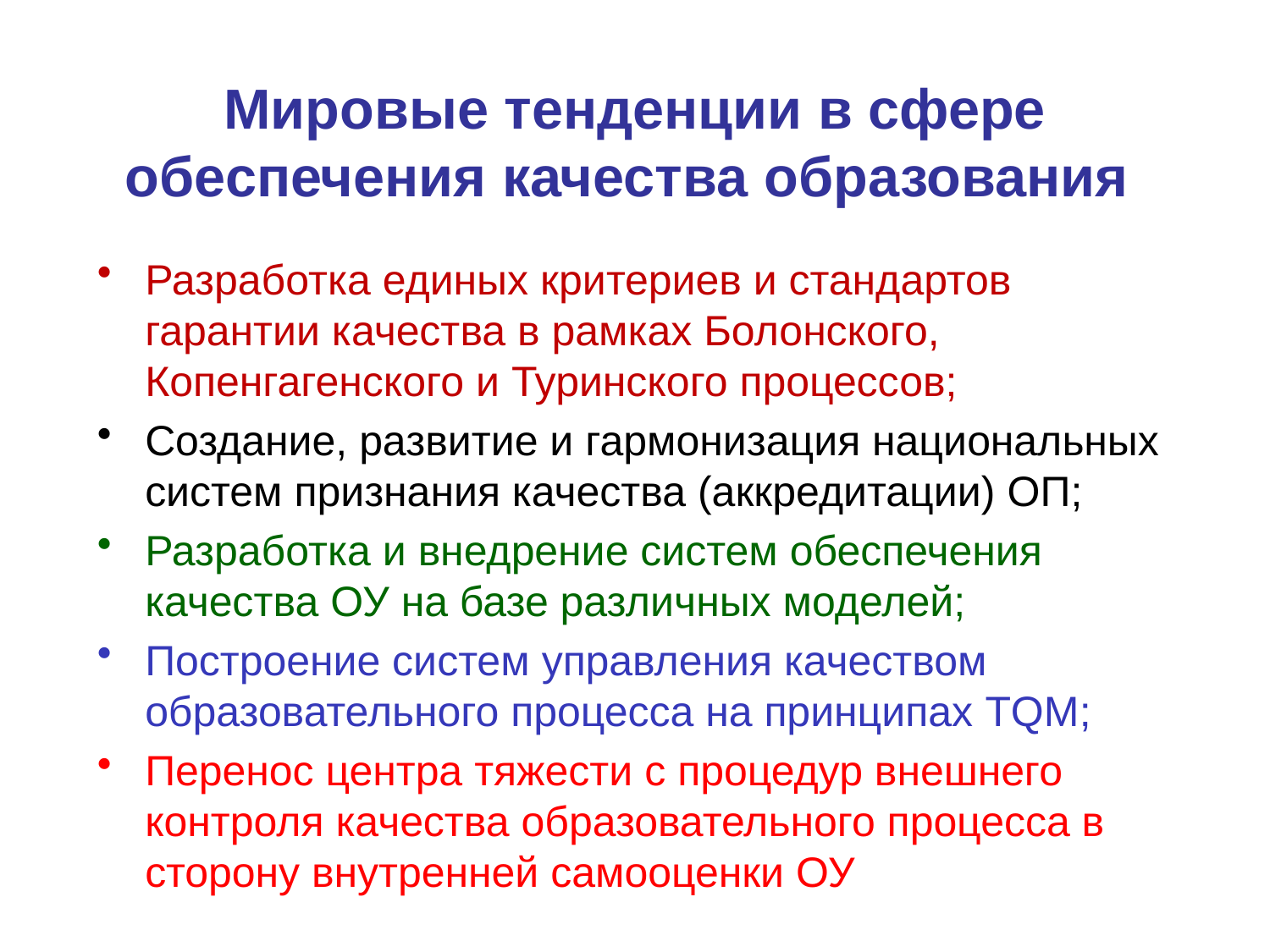

Мировые тенденции в сфере обеспечения качества образования
Разработка единых критериев и стандартов гарантии качества в рамках Болонского, Копенгагенского и Туринского процессов;
Создание, развитие и гармонизация национальных систем признания качества (аккредитации) ОП;
Разработка и внедрение систем обеспечения качества ОУ на базе различных моделей;
Построение систем управления качеством образовательного процесса на принципах TQM;
Перенос центра тяжести с процедур внешнего контроля качества образовательного процесса в сторону внутренней самооценки ОУ